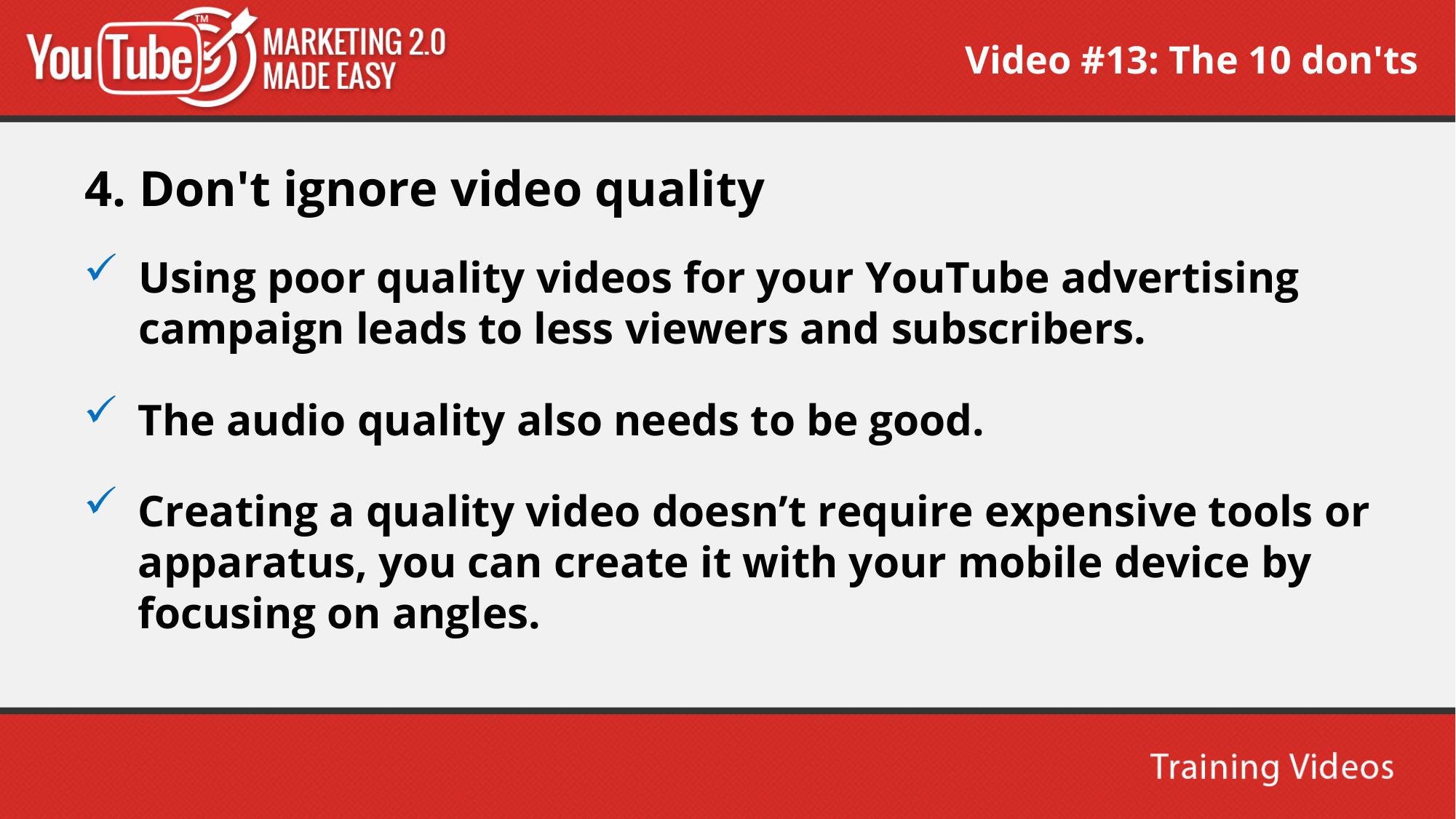

Video #13: The 10 don'ts
 4. Don't ignore video quality
Using poor quality videos for your YouTube advertising campaign leads to less viewers and subscribers.
The audio quality also needs to be good.
Creating a quality video doesn’t require expensive tools or apparatus, you can create it with your mobile device by focusing on angles.